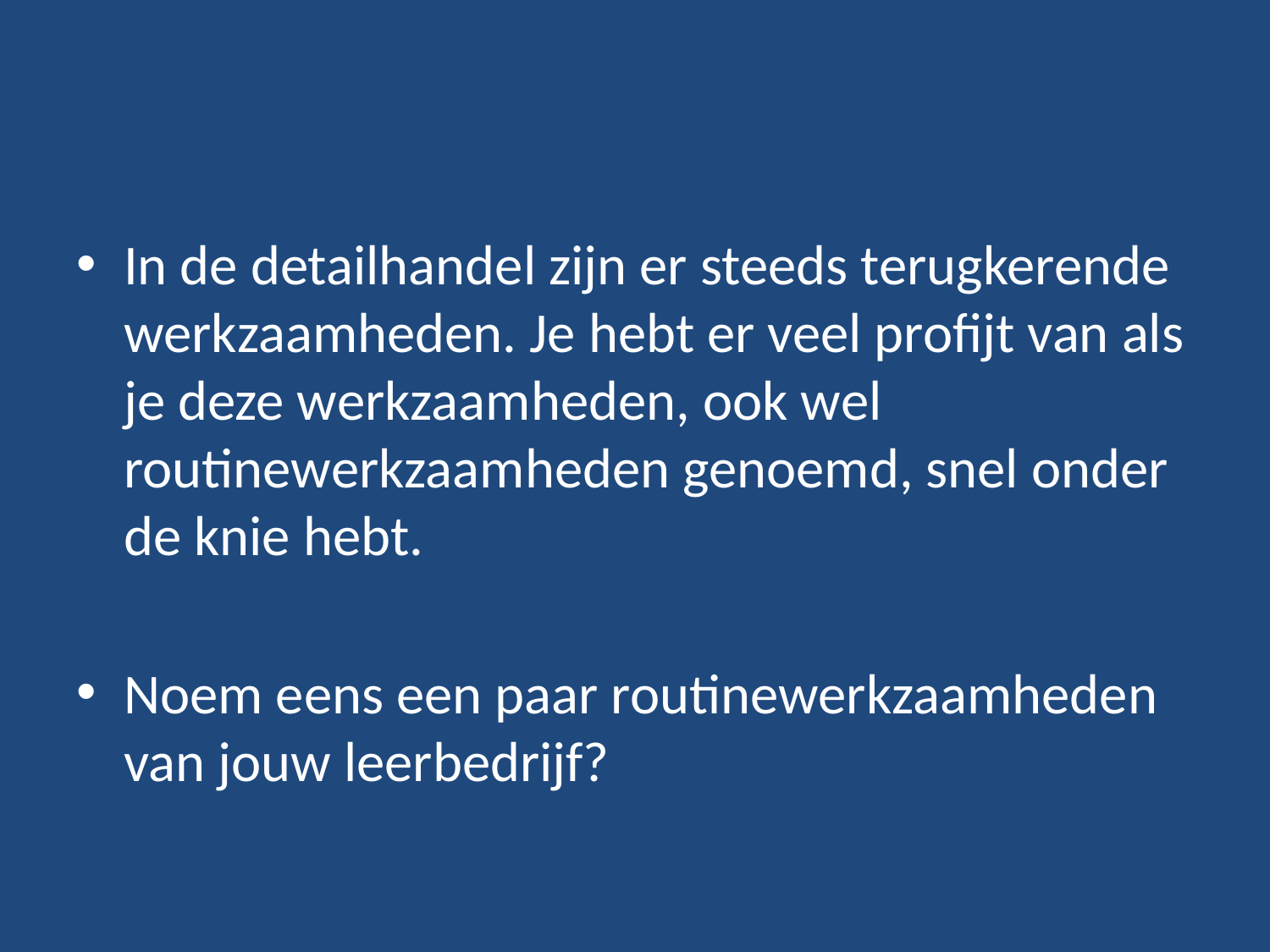

In de detailhandel zijn er steeds terugkerende werkzaamheden. Je hebt er veel profijt van als je deze werkzaamheden, ook wel routinewerkzaamheden genoemd, snel onder de knie hebt.

Noem eens een paar routinewerkzaamheden van jouw leerbedrijf?